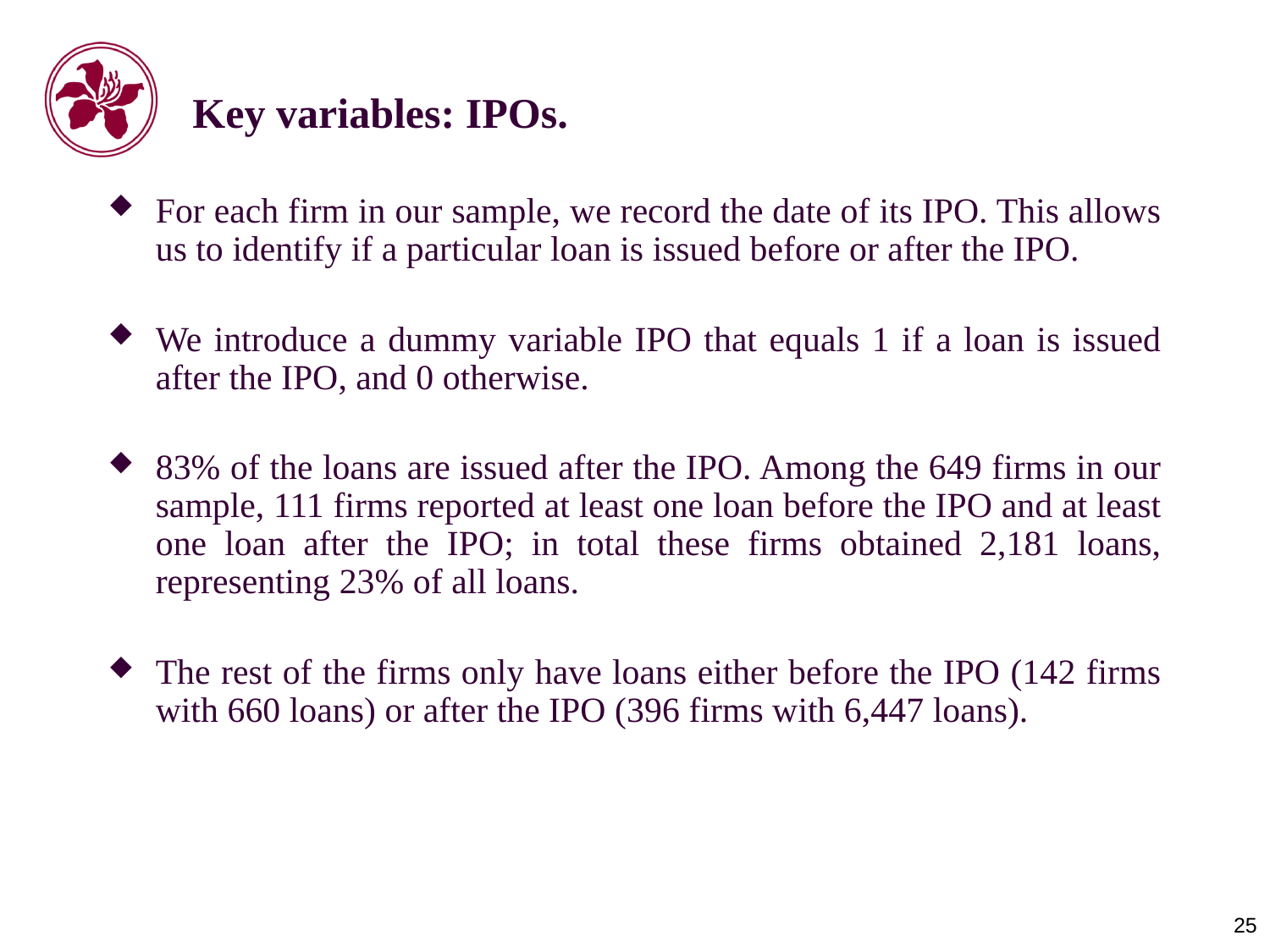

# Key variables: IPOs.
For each firm in our sample, we record the date of its IPO. This allows us to identify if a particular loan is issued before or after the IPO.

We introduce a dummy variable IPO that equals 1 if a loan is issued after the IPO, and 0 otherwise.

83% of the loans are issued after the IPO. Among the 649 firms in our sample, 111 firms reported at least one loan before the IPO and at least one loan after the IPO; in total these firms obtained 2,181 loans, representing 23% of all loans.

The rest of the firms only have loans either before the IPO (142 firms with 660 loans) or after the IPO (396 firms with 6,447 loans).
25